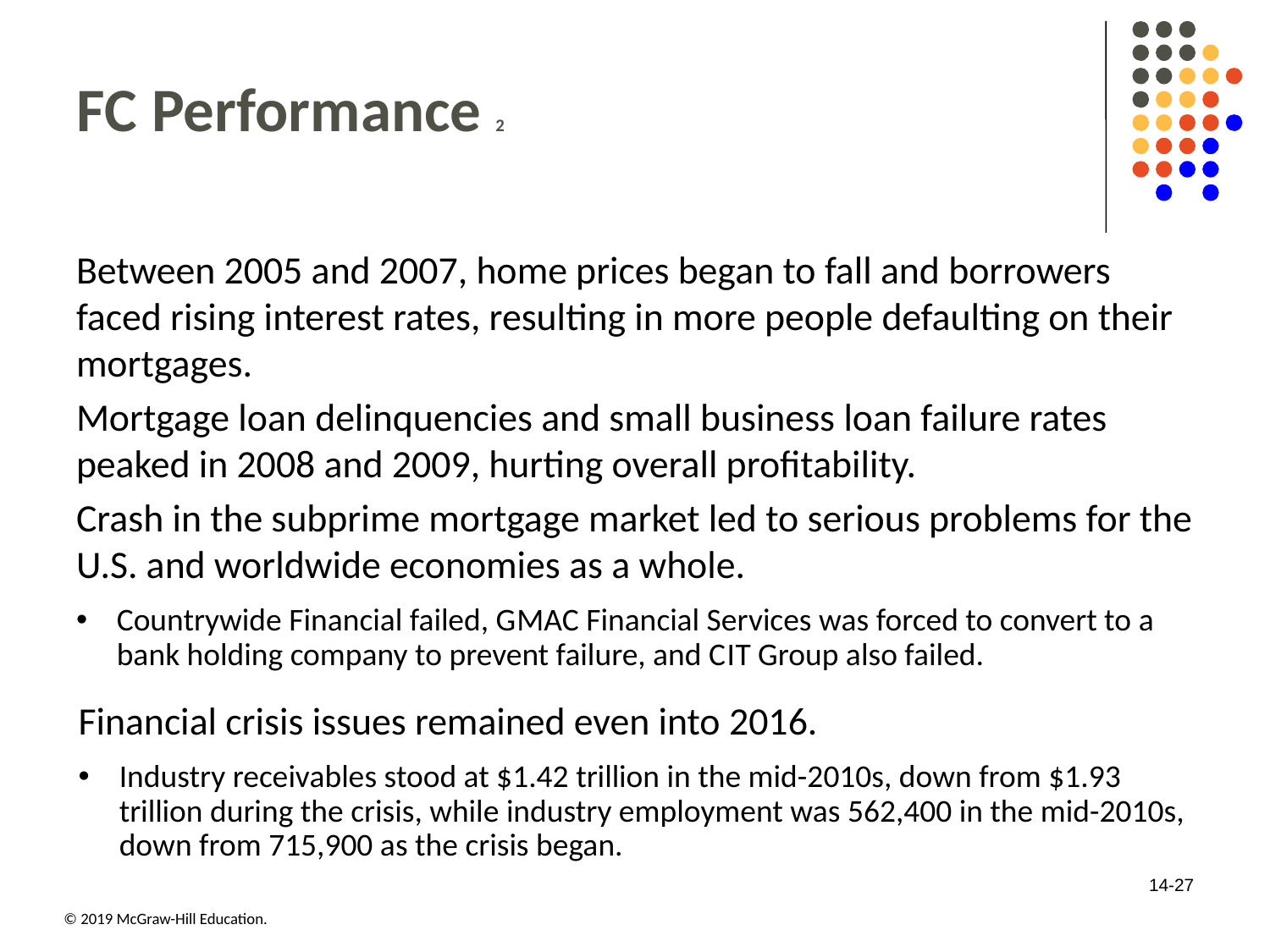

# F C Performance 2
Between 2005 and 2007, home prices began to fall and borrowers faced rising interest rates, resulting in more people defaulting on their mortgages.
Mortgage loan delinquencies and small business loan failure rates peaked in 2008 and 2009, hurting overall profitability.
Crash in the subprime mortgage market led to serious problems for the U.S. and worldwide economies as a whole.
Countrywide Financial failed, G MAC Financial Services was forced to convert to a bank holding company to prevent failure, and C I T Group also failed.
Financial crisis issues remained even into 2016.
Industry receivables stood at $1.42 trillion in the mid-2010s, down from $1.93 trillion during the crisis, while industry employment was 562,400 in the mid-2010s, down from 715,900 as the crisis began.
14-27